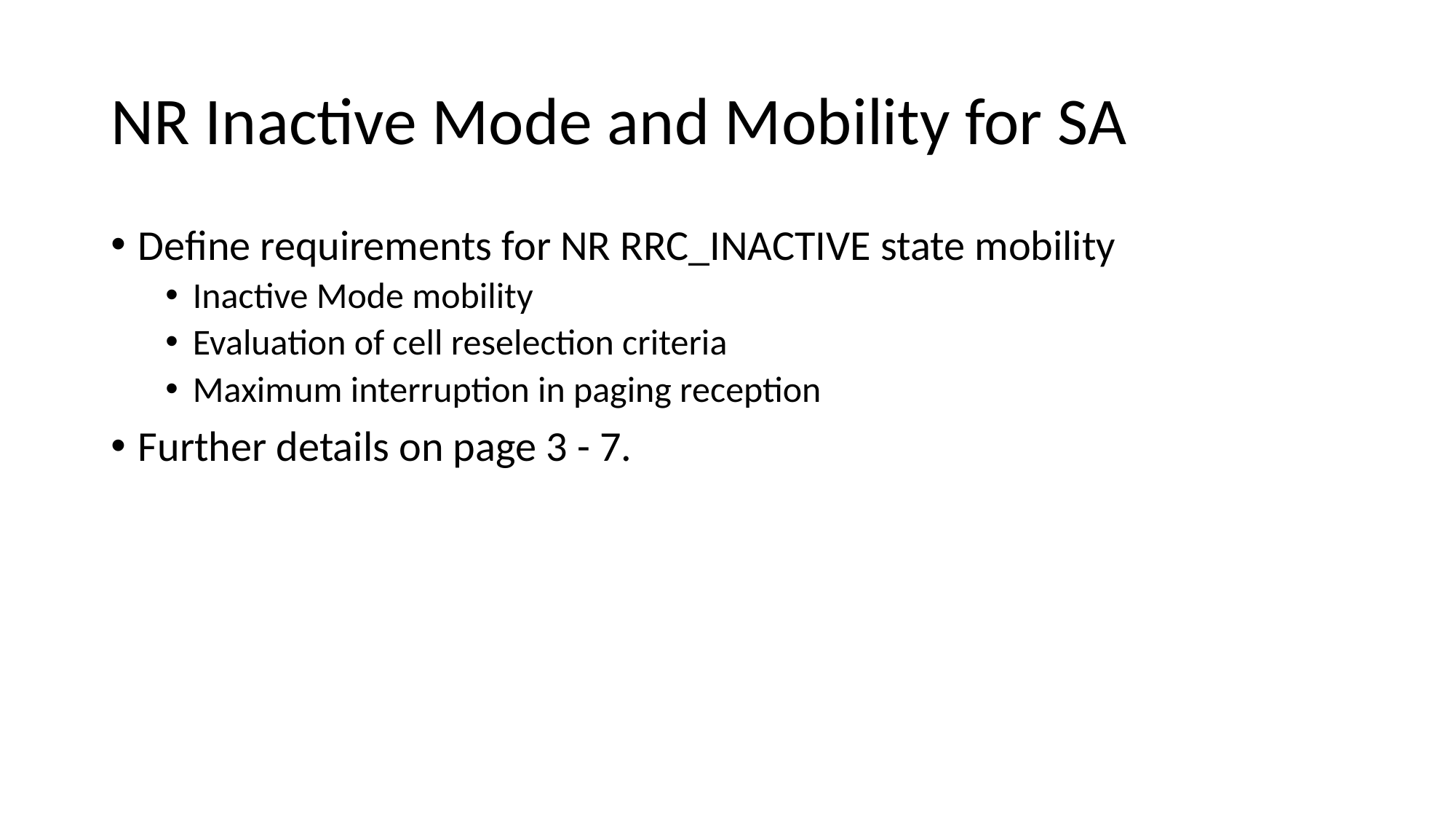

# NR Inactive Mode and Mobility for SA
Define requirements for NR RRC_INACTIVE state mobility
Inactive Mode mobility
Evaluation of cell reselection criteria
Maximum interruption in paging reception
Further details on page 3 - 7.